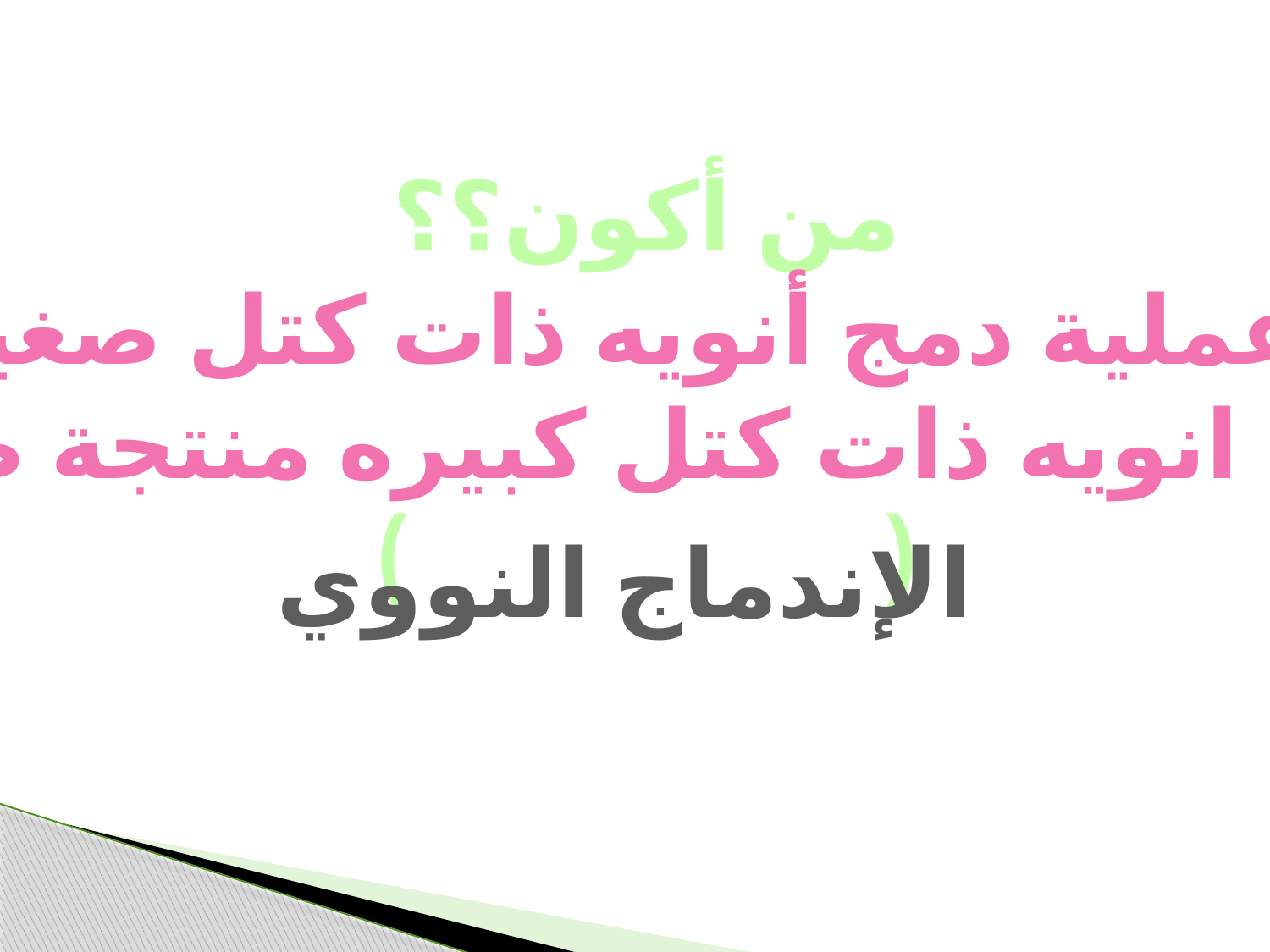

من أكون؟؟
هوعملية دمج أنويه ذات كتل صغيره
لإنتاج انويه ذات كتل كبيره منتجة طاقة
(                   )
الإندماج النووي